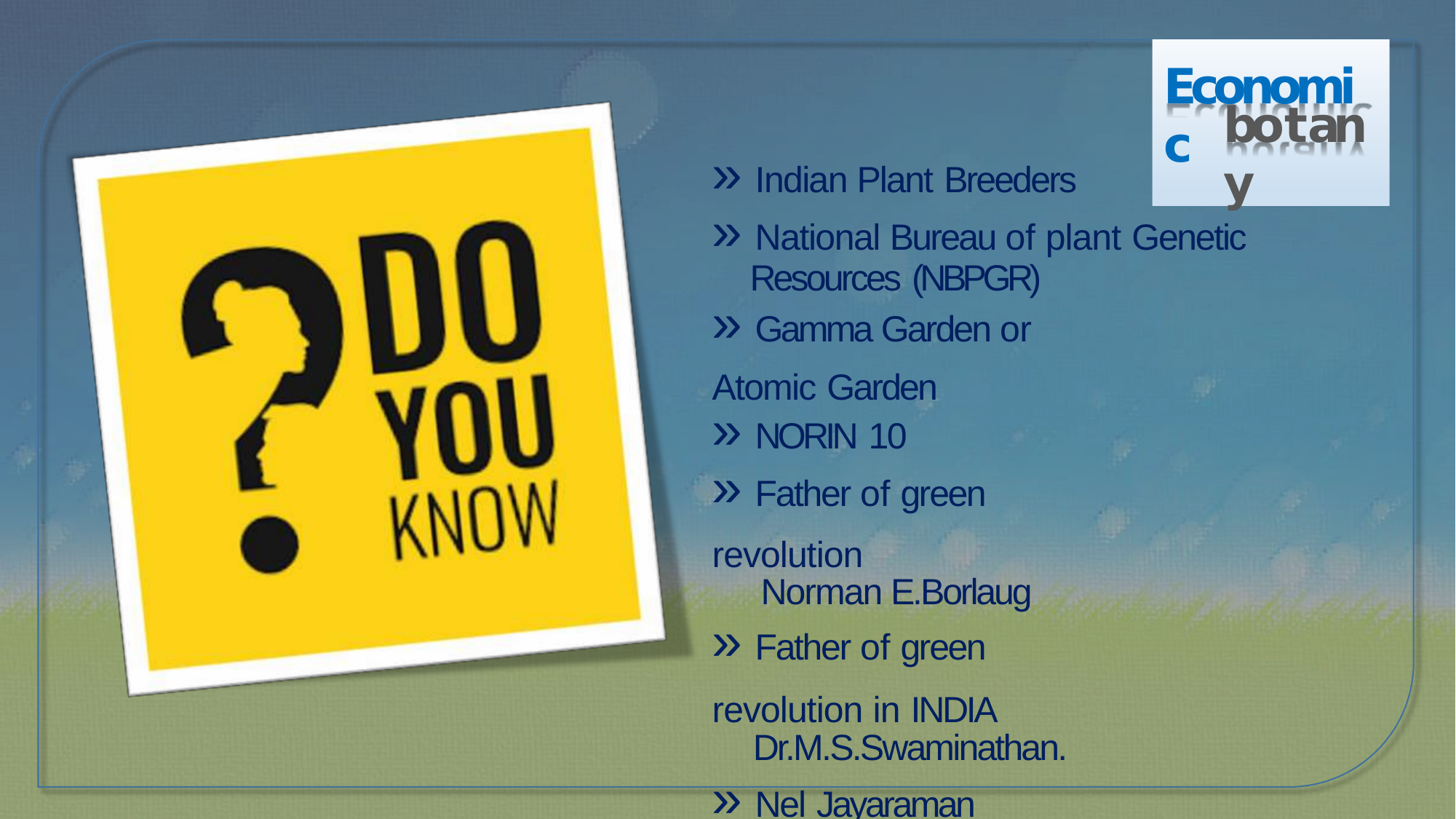

Economic

botany

» Indian Plant Breeders
» National Bureau of plant Genetic
Resources (NBPGR)
» Gamma Garden or Atomic Garden
» NORIN 10
» Father of green revolution
Norman E.Borlaug
» Father of green revolution in INDIA
Dr.M.S.Swaminathan.
» Nel Jayaraman